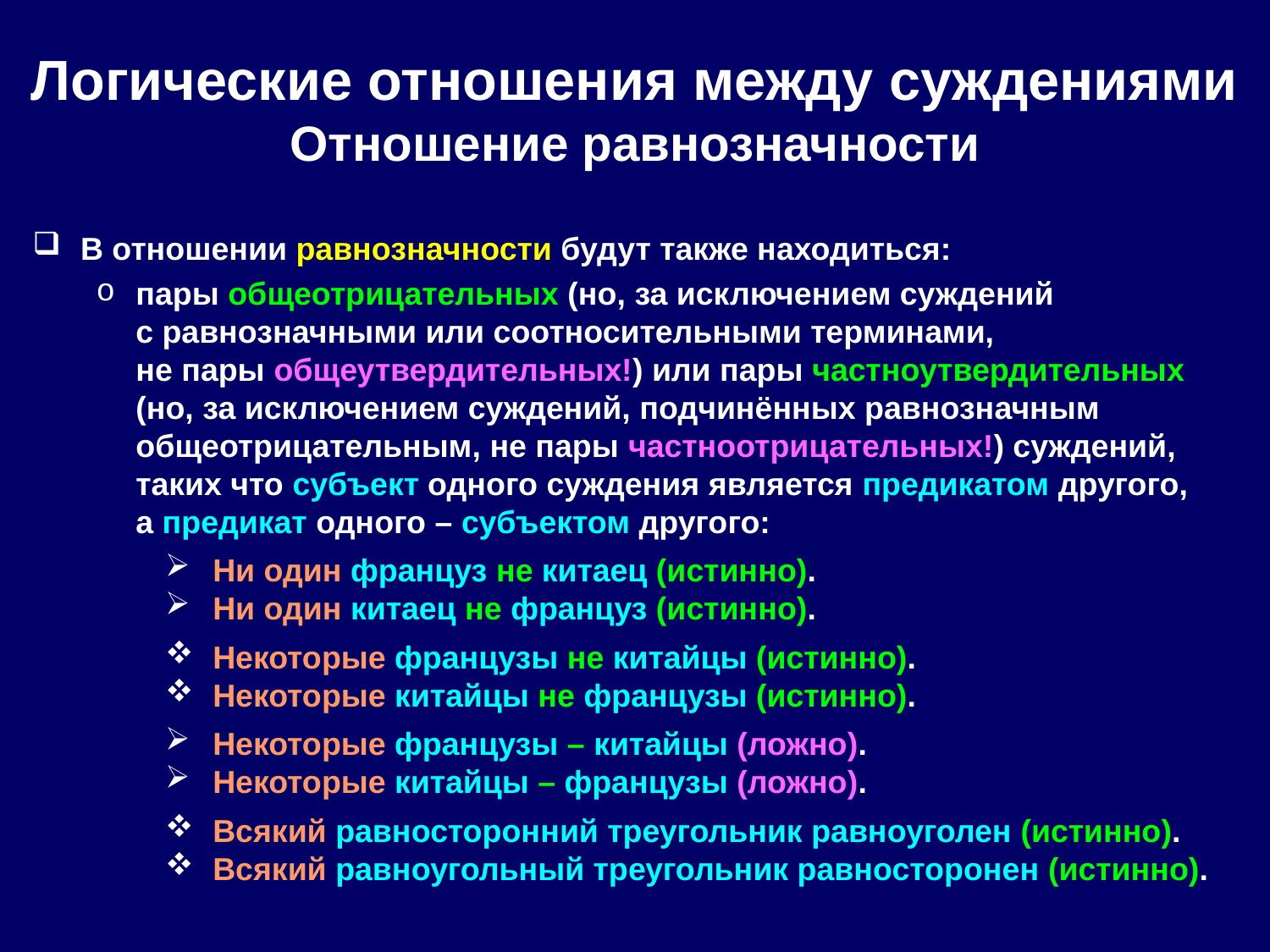

# Логические отношения между суждениями Отношение равнозначности
В отношении равнозначности будут также находиться:
пары общеотрицательных (но, за исключением суждений
с равнозначными или соотносительными терминами,
не пары общеутвердительных!) или пары частноутвердительных
(но, за исключением суждений, подчинённых равнозначным общеотрицательным, не пары частноотрицательных!) суждений, таких что субъект одного суждения является предикатом другого,
а предикат одного – субъектом другого:
Ни один француз не китаец (истинно).
Ни один китаец не француз (истинно).
Некоторые французы не китайцы (истинно).
Некоторые китайцы не французы (истинно).
Некоторые французы – китайцы (ложно).
Некоторые китайцы – французы (ложно).
Всякий равносторонний треугольник равноуголен (истинно).
Всякий равноугольный треугольник равносторонен (истинно).